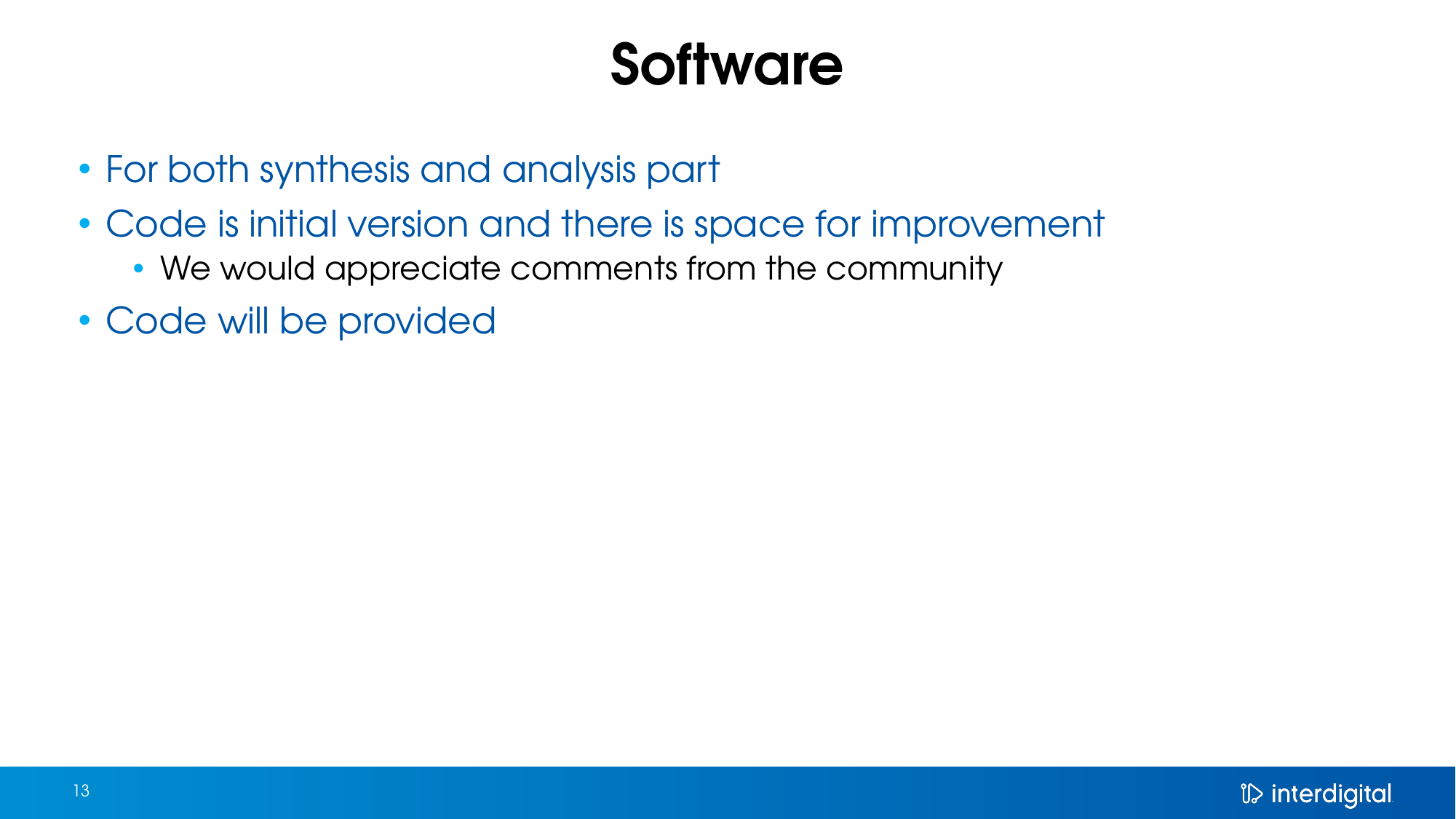

# Software
For both synthesis and analysis part
Code is initial version and there is space for improvement
We would appreciate comments from the community
Code will be provided
13